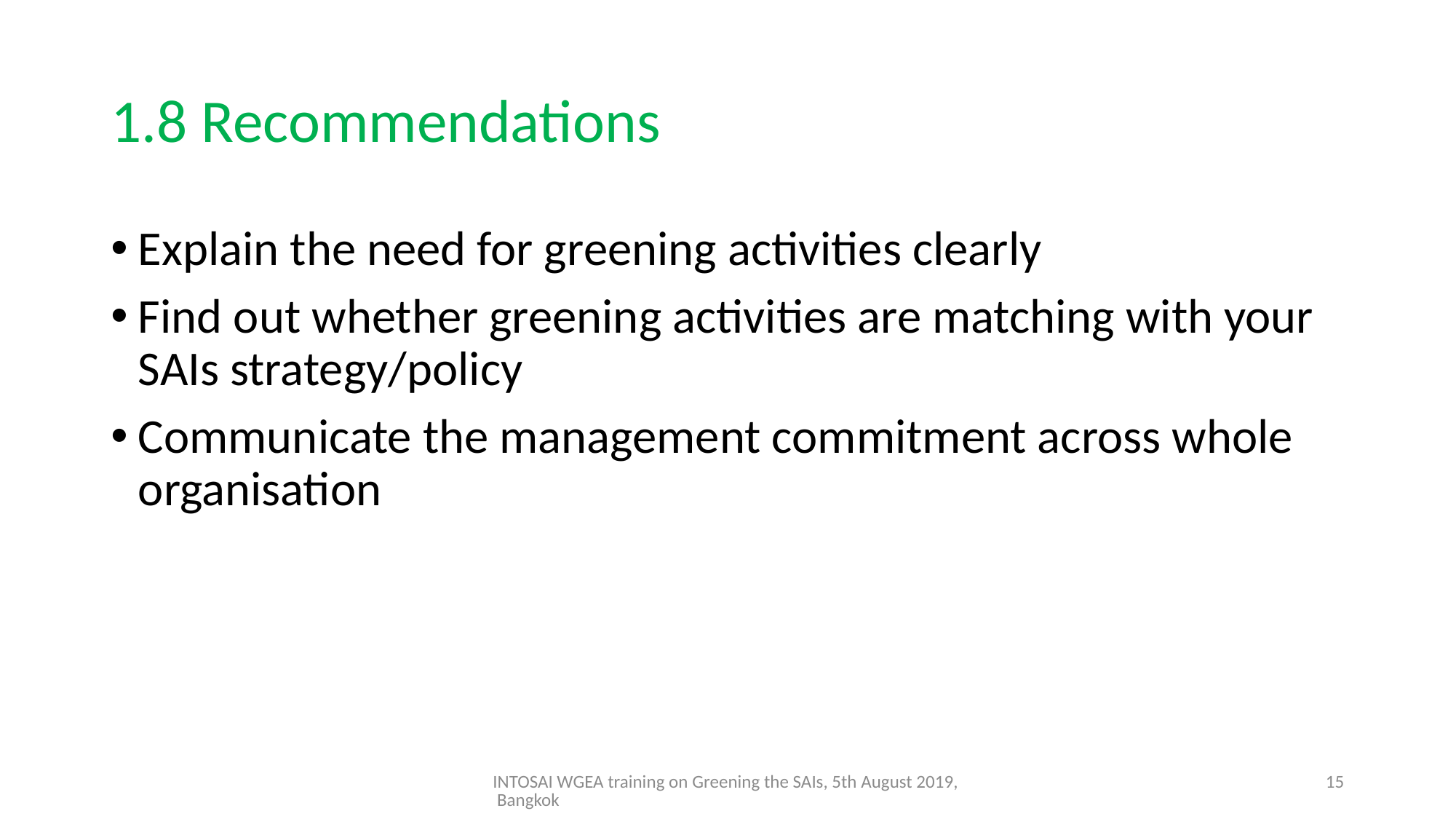

# 1.8 Recommendations
Explain the need for greening activities clearly
Find out whether greening activities are matching with your SAIs strategy/policy
Communicate the management commitment across whole organisation
INTOSAI WGEA training on Greening the SAIs, 5th August 2019, Bangkok
15